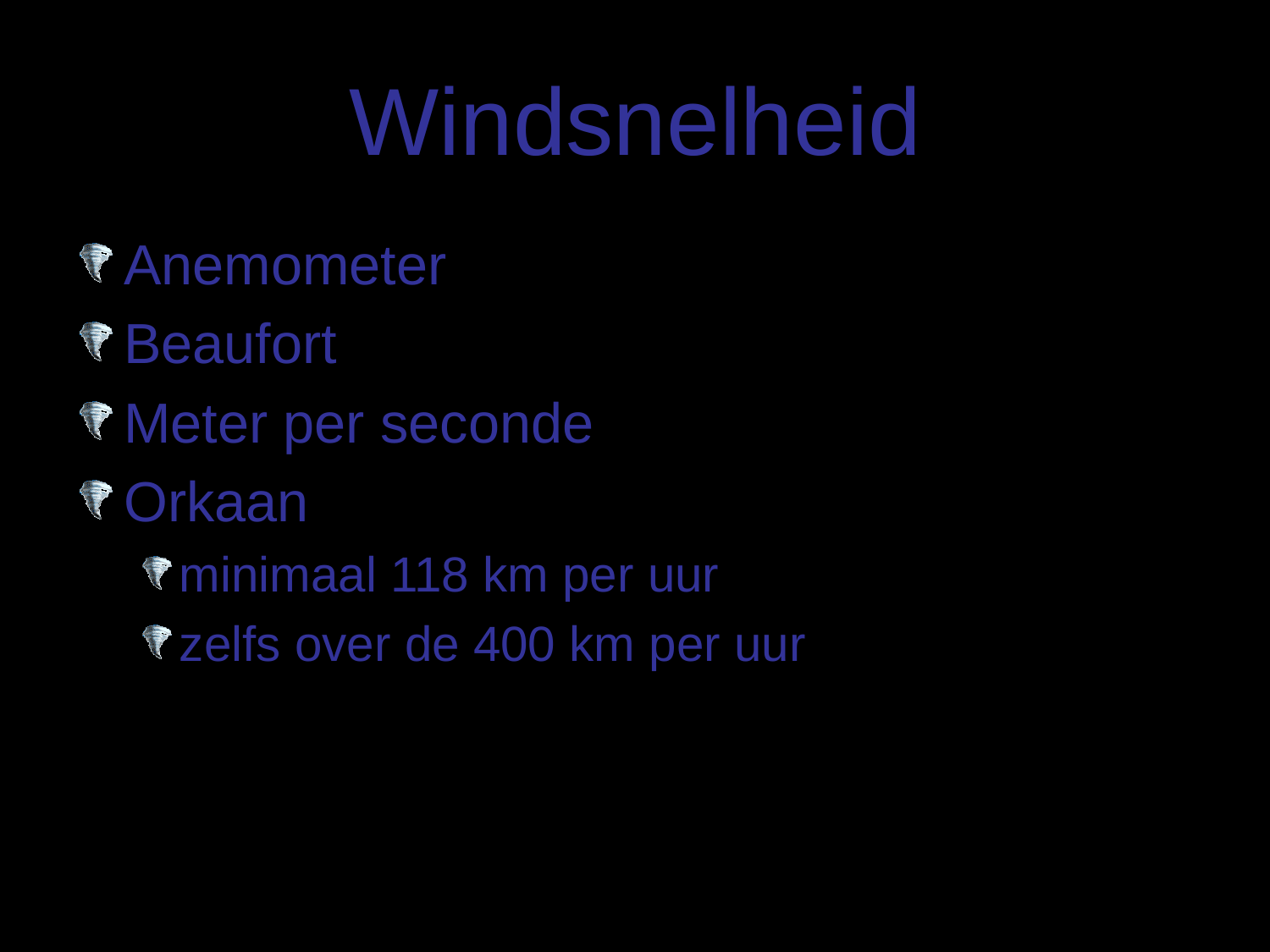

# Windsnelheid
Anemometer
Beaufort
Meter per seconde
Orkaan
minimaal 118 km per uur
zelfs over de 400 km per uur